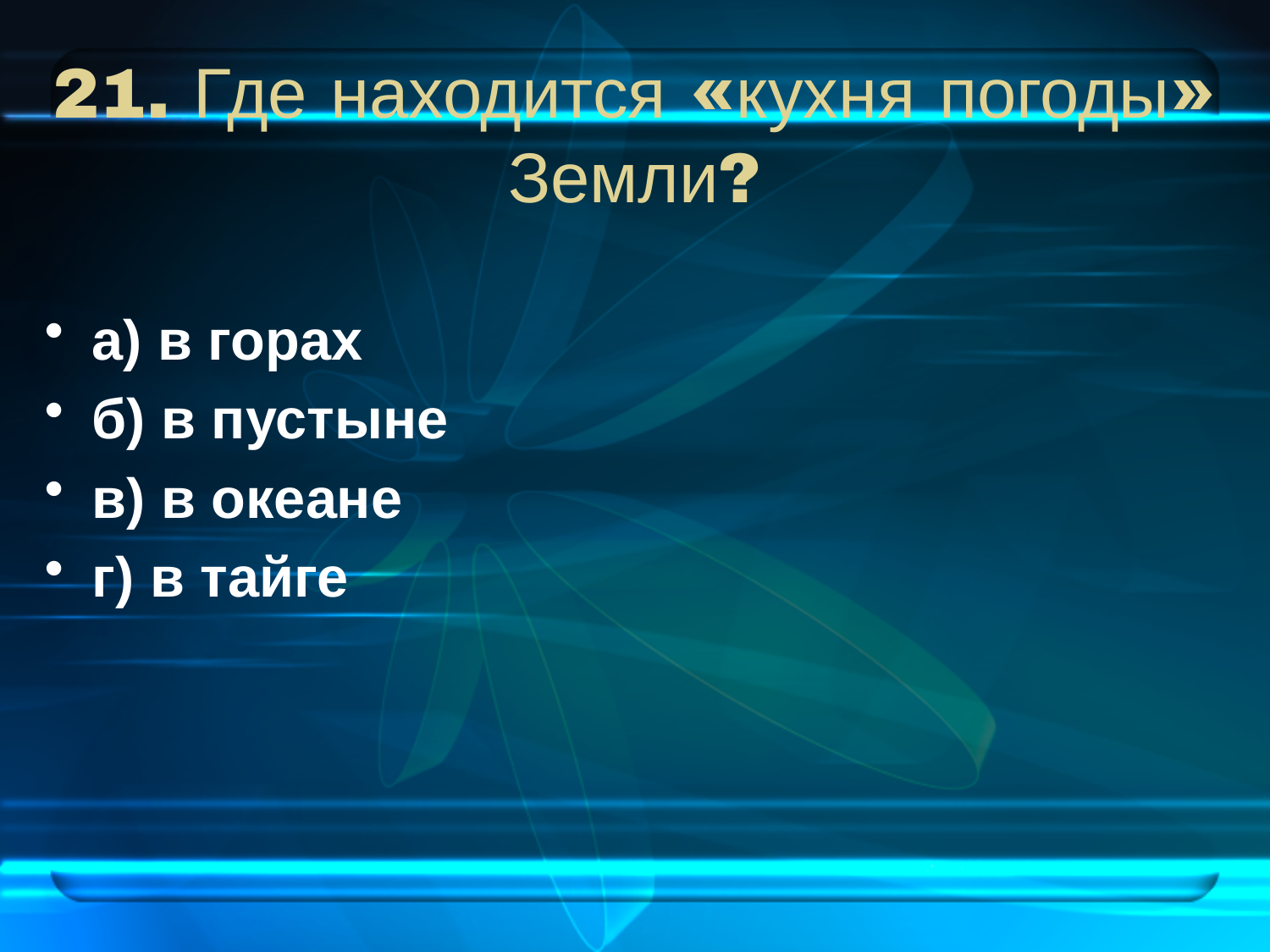

# 21. Где находится «кухня погоды» Земли?
а) в горах
б) в пустыне
в) в океане
г) в тайге